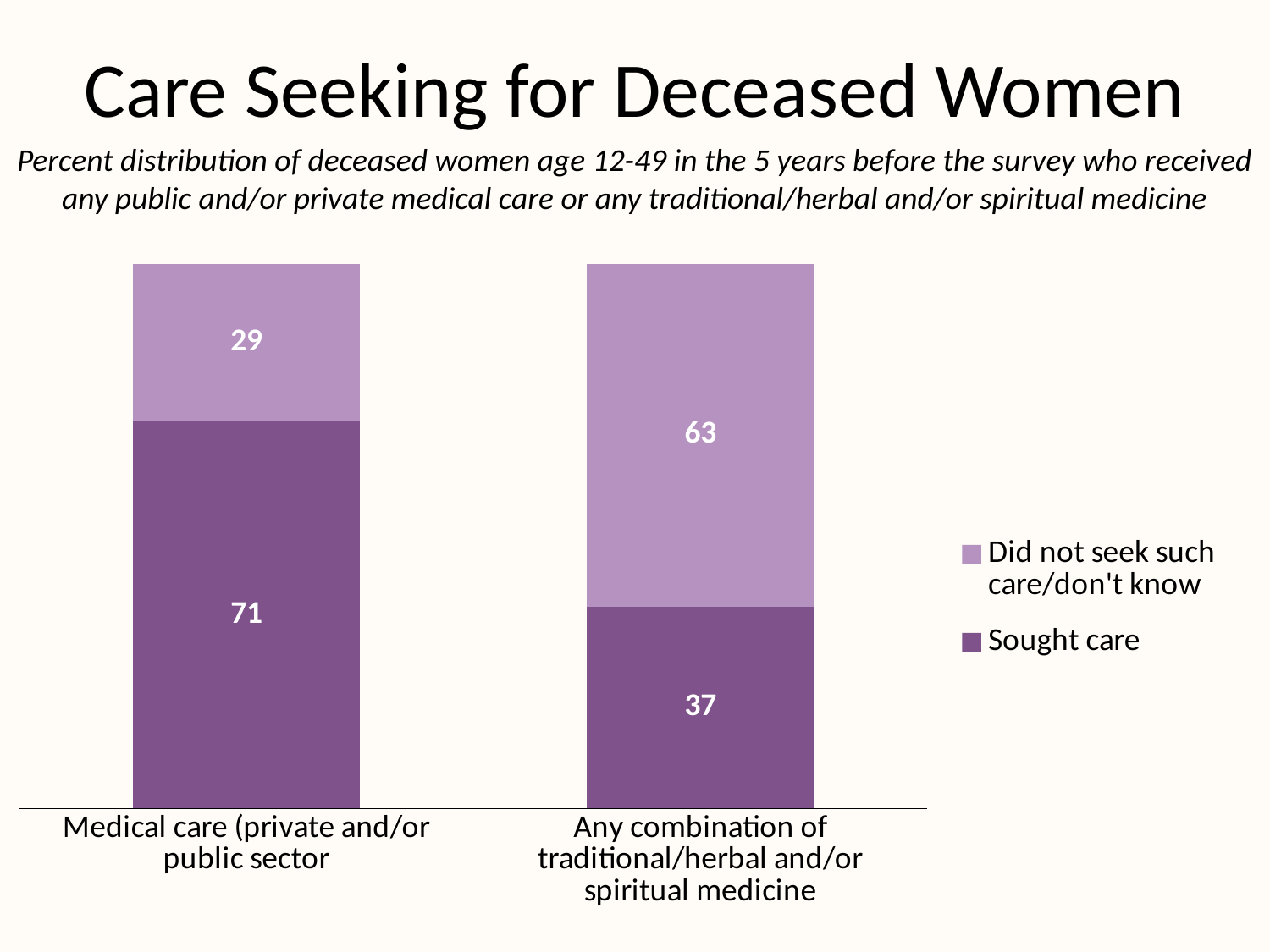

# Care Seeking for Deceased Women
Percent distribution of deceased women age 12-49 in the 5 years before the survey who received any public and/or private medical care or any traditional/herbal and/or spiritual medicine

### Chart

| Category | Sought care | Did not seek such care/don't know |
|---|---|---|
| Medical care (private and/or public sector | 71.0 | 29.0 |
| Any combination of traditional/herbal and/or spiritual medicine | 37.0 | 63.0 |